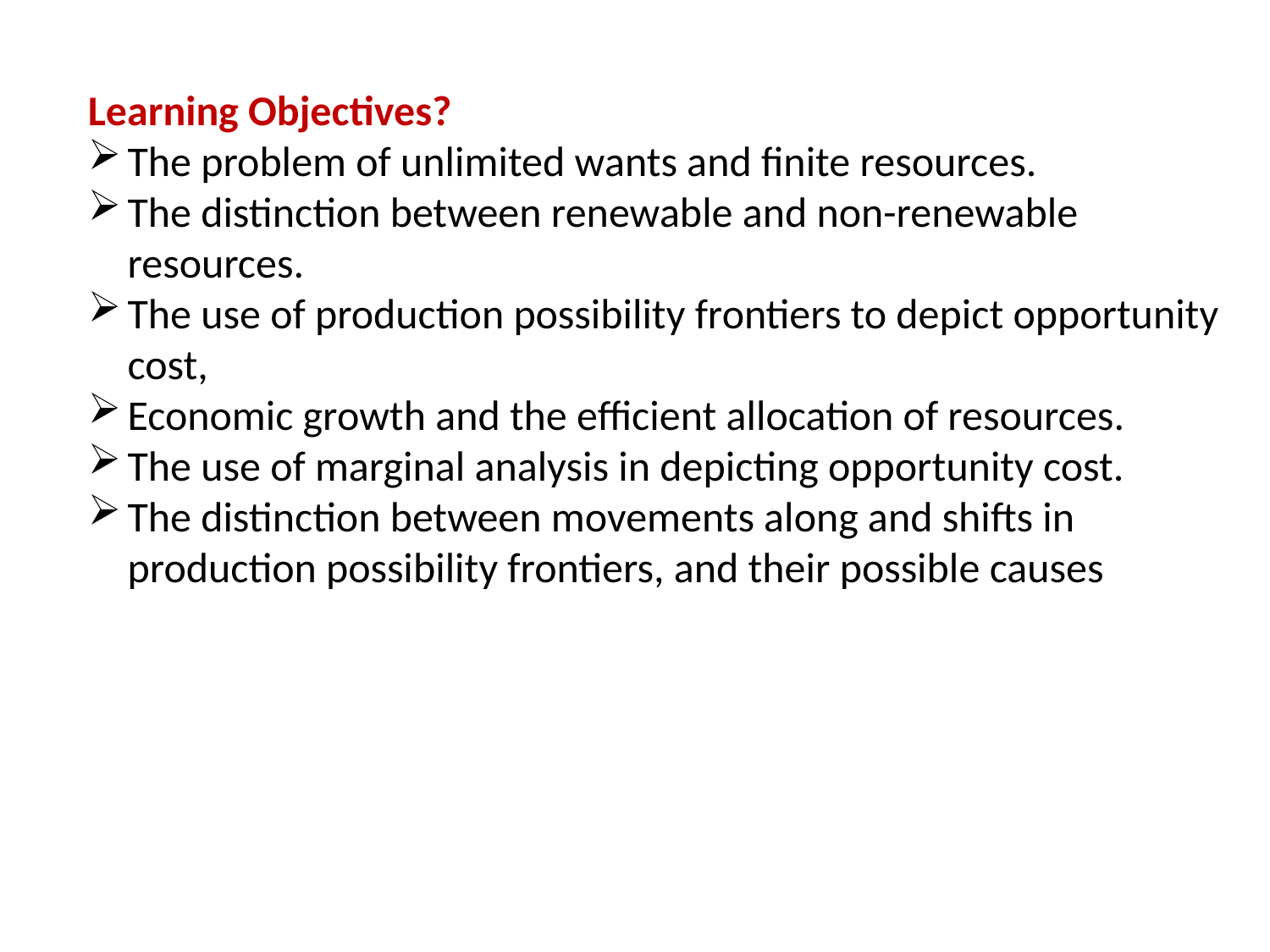

Learning Objectives?
The problem of unlimited wants and finite resources.
The distinction between renewable and non-renewable resources.
The use of production possibility frontiers to depict opportunity cost,
Economic growth and the efficient allocation of resources.
The use of marginal analysis in depicting opportunity cost.
The distinction between movements along and shifts in production possibility frontiers, and their possible causes